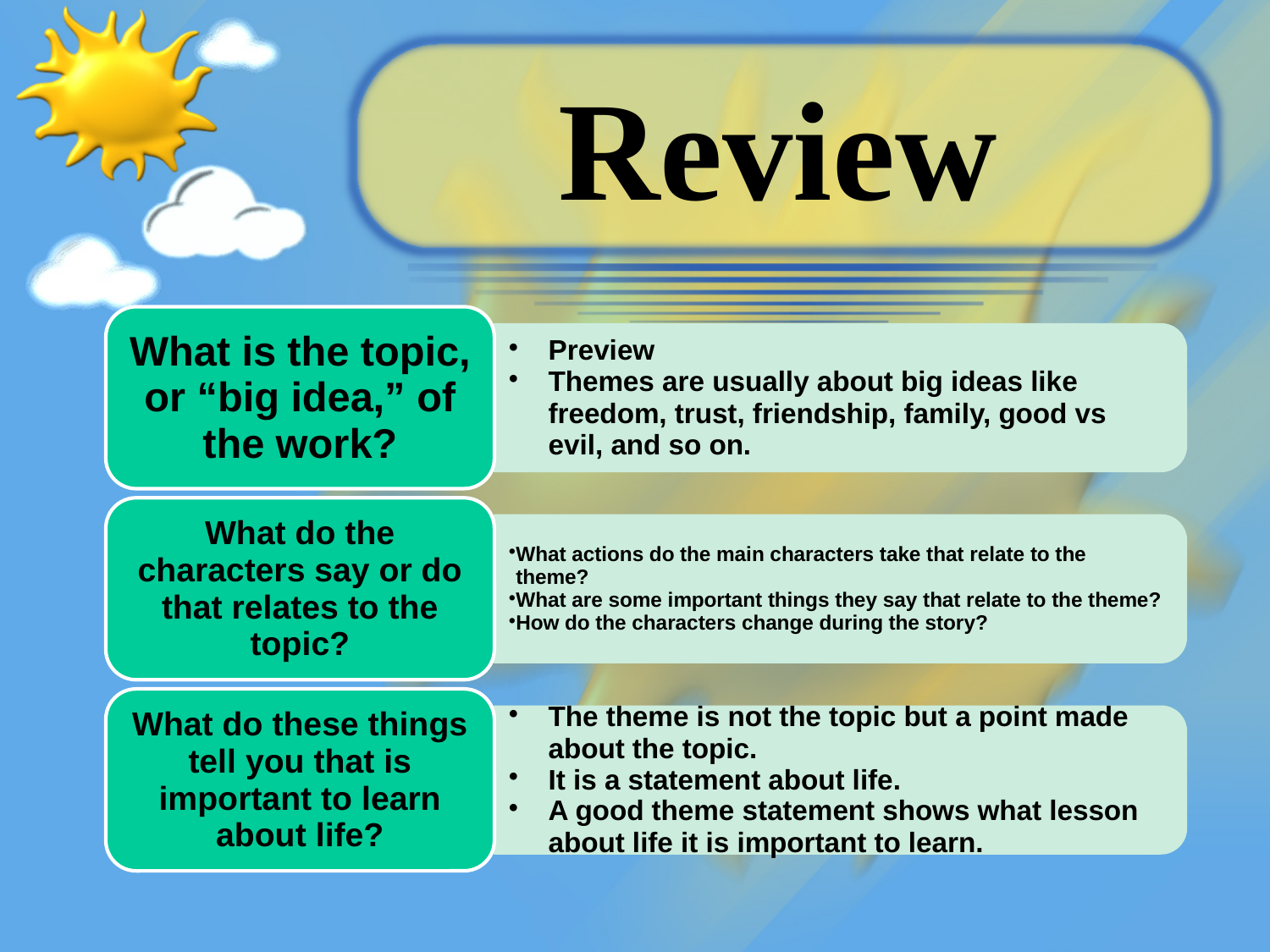

Review
What is the topic, or “big idea,” of the work?
Preview
What do the characters say or do that relates to the topic?
What actions do the main characters take that relate to the theme?
What do these things tell you that is important to learn about life?
The theme is not the topic but a point made about the topic.
Themes are usually about big ideas like freedom, trust, friendship, family, good vs evil, and so on.
What are some important things they say that relate to the theme?
How do the characters change during the story?
It is a statement about life.
A good theme statement shows what lesson about life it is important to learn.